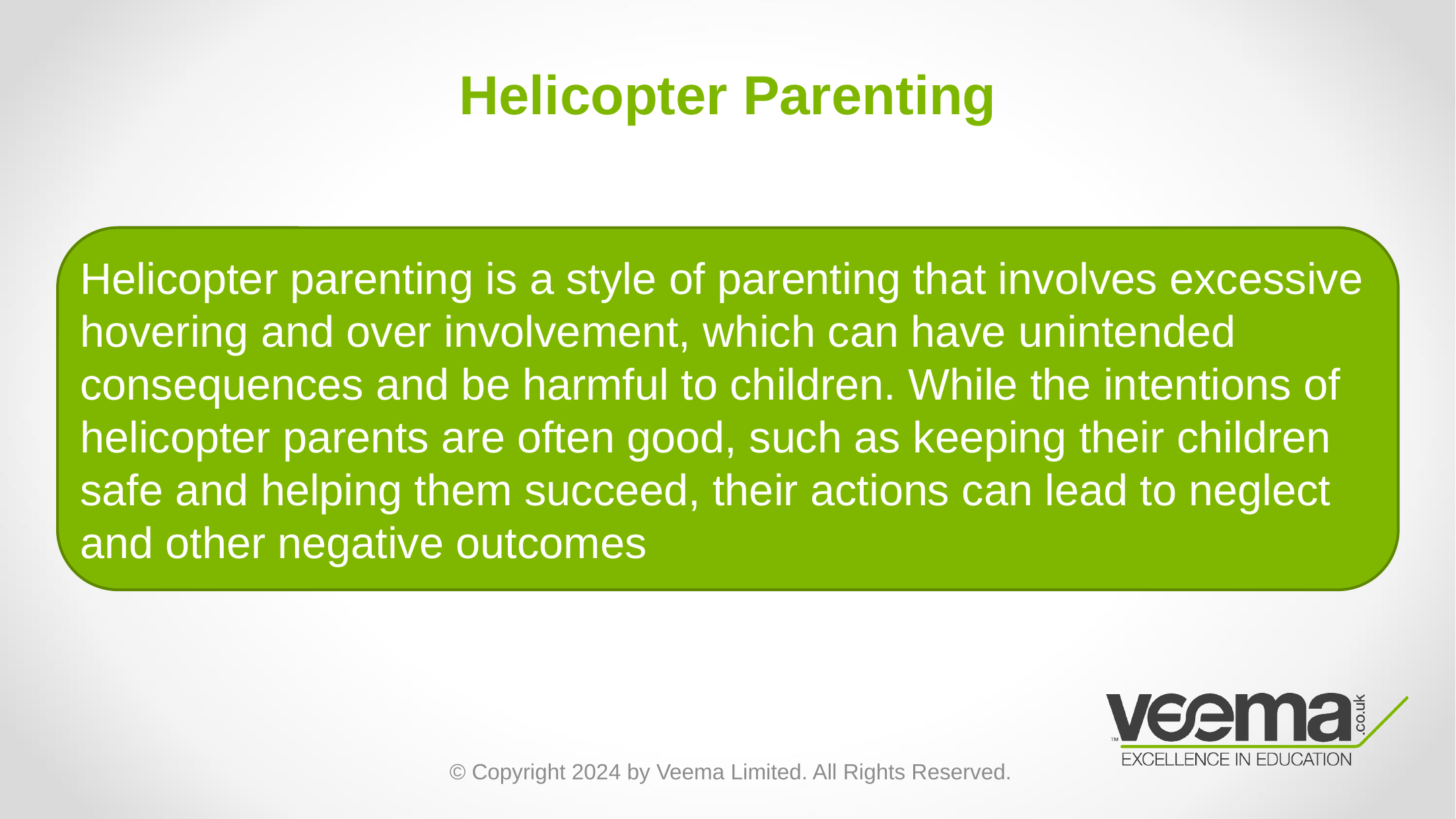

# Helicopter Parenting
Helicopter parenting is a style of parenting that involves excessive hovering and over involvement, which can have unintended consequences and be harmful to children. While the intentions of helicopter parents are often good, such as keeping their children safe and helping them succeed, their actions can lead to neglect and other negative outcomes